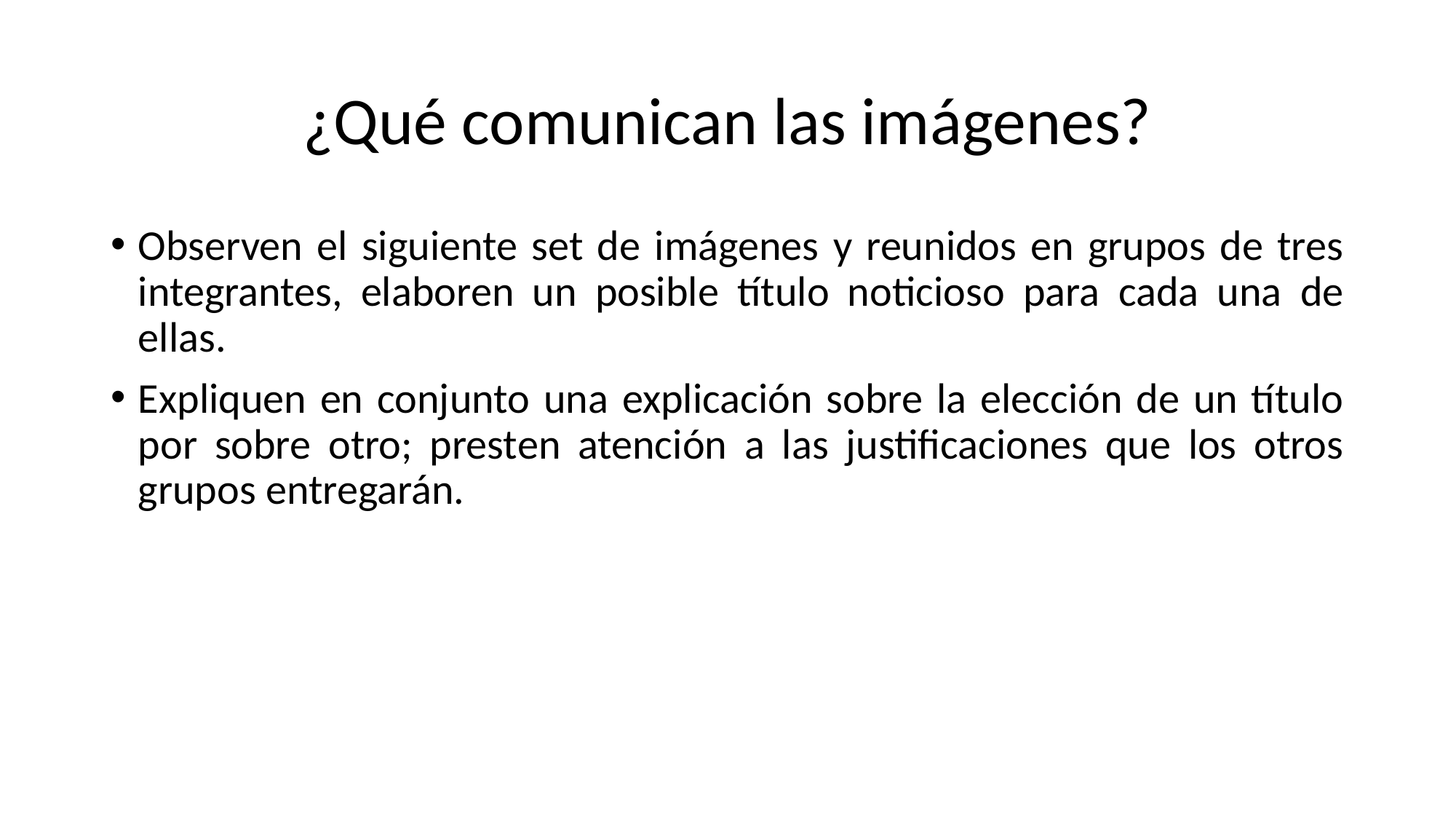

# ¿Qué comunican las imágenes?
Observen el siguiente set de imágenes y reunidos en grupos de tres integrantes, elaboren un posible título noticioso para cada una de ellas.
Expliquen en conjunto una explicación sobre la elección de un título por sobre otro; presten atención a las justificaciones que los otros grupos entregarán.